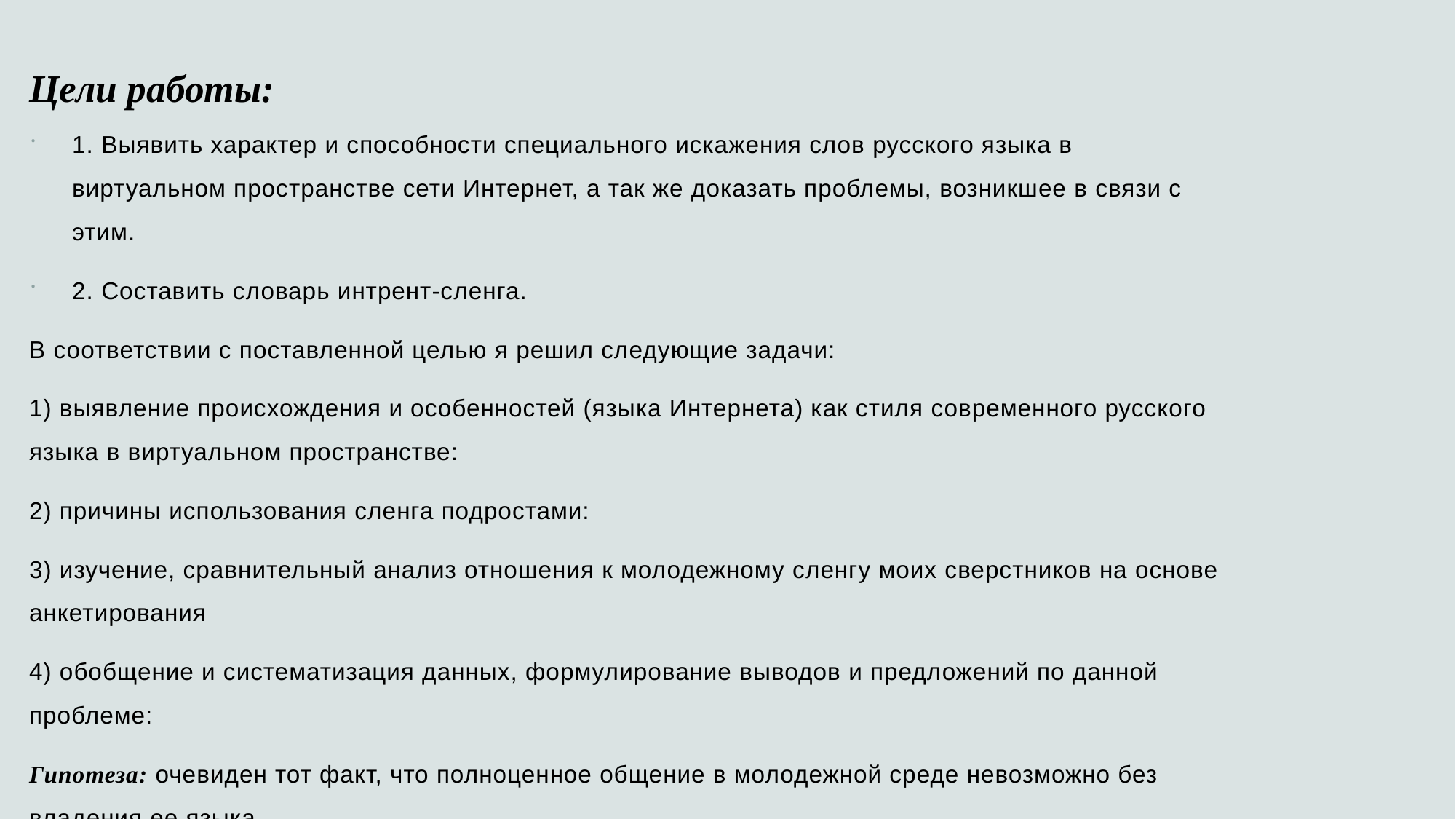

# Цели работы:
1. Выявить характер и способности специального искажения слов русского языка в виртуальном пространстве сети Интернет, а так же доказать проблемы, возникшее в связи с этим.
2. Составить словарь интрент-сленга.
В соответствии с поставленной целью я решил следующие задачи:
1) выявление происхождения и особенностей (языка Интернета) как стиля современного русского языка в виртуальном пространстве:
2) причины использования сленга подростами:
3) изучение, сравнительный анализ отношения к молодежному сленгу моих сверстников на основе анкетирования
4) обобщение и систематизация данных, формулирование выводов и предложений по данной проблеме:
Гипотеза: очевиден тот факт, что полноценное общение в молодежной среде невозможно без владения ее языка